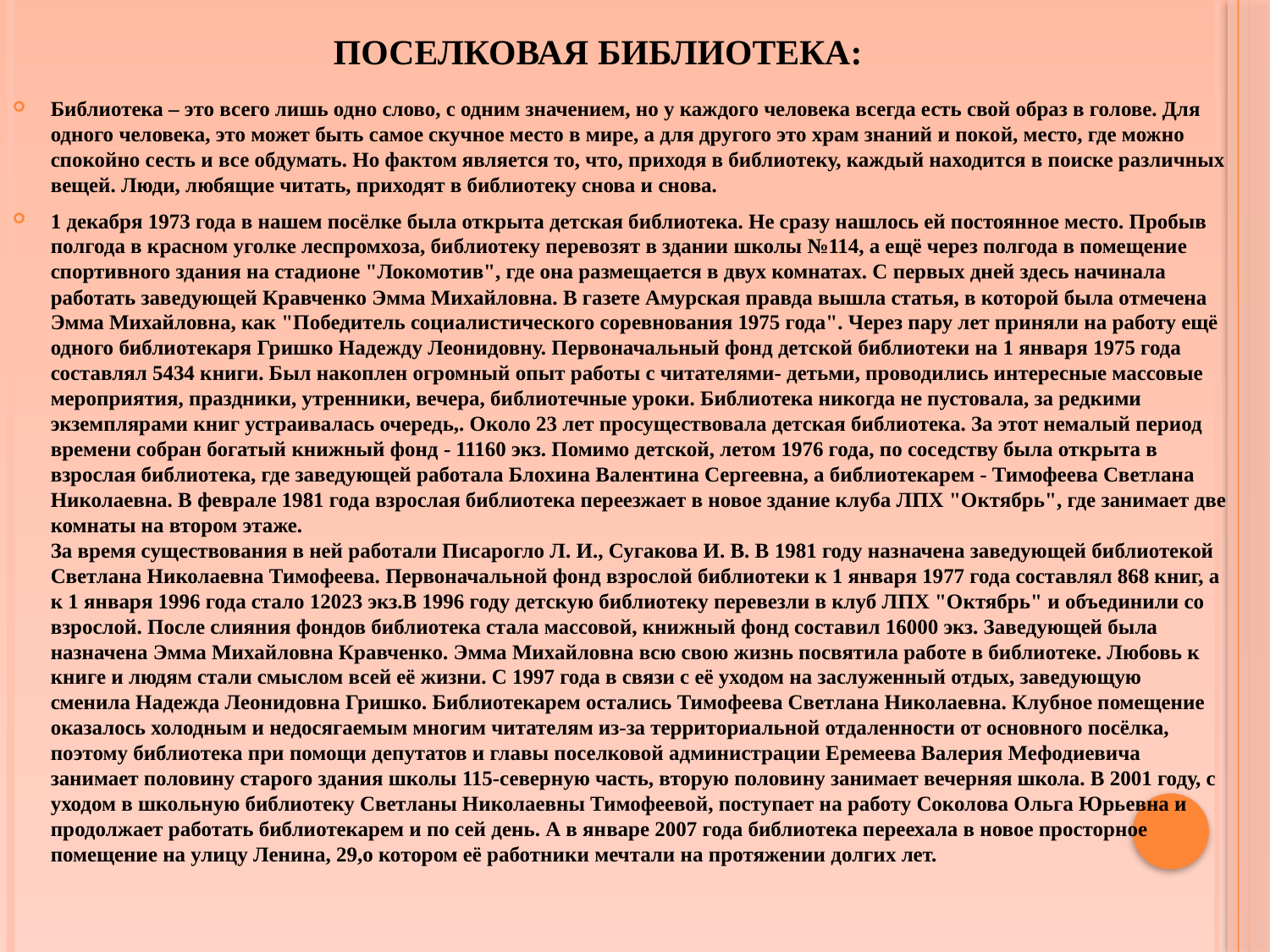

# Поселковая библиотека:
Библиотека – это всего лишь одно слово, с одним значением, но у каждого человека всегда есть свой образ в голове. Для одного человека, это может быть самое скучное место в мире, а для другого это храм знаний и покой, место, где можно спокойно сесть и все обдумать. Но фактом является то, что, приходя в библиотеку, каждый находится в поиске различных вещей. Люди, любящие читать, приходят в библиотеку снова и снова.
1 декабря 1973 года в нашем посёлке была открыта детская библиотека. Не сразу нашлось ей постоянное место. Пробыв полгода в красном уголке леспромхоза, библиотеку перевозят в здании школы №114, а ещё через полгода в помещение спортивного здания на стадионе "Локомотив", где она размещается в двух комнатах. С первых дней здесь начинала работать заведующей Кравченко Эмма Михайловна. В газете Амурская правда вышла статья, в которой была отмечена Эмма Михайловна, как "Победитель социалистического соревнования 1975 года". Через пару лет приняли на работу ещё одного библиотекаря Гришко Надежду Леонидовну. Первоначальный фонд детской библиотеки на 1 января 1975 года составлял 5434 книги. Был накоплен огромный опыт работы с читателями- детьми, проводились интересные массовые мероприятия, праздники, утренники, вечера, библиотечные уроки. Библиотека никогда не пустовала, за редкими экземплярами книг устраивалась очередь,. Около 23 лет просуществовала детская библиотека. За этот немалый период времени собран богатый книжный фонд - 11160 экз. Помимо детской, летом 1976 года, по соседству была открыта в взрослая библиотека, где заведующей работала Блохина Валентина Сергеевна, а библиотекарем - Тимофеева Светлана Николаевна. В феврале 1981 года взрослая библиотека переезжает в новое здание клуба ЛПХ "Октябрь", где занимает две комнаты на втором этаже.
За время существования в ней работали Писарогло Л. И., Сугакова И. В. В 1981 году назначена заведующей библиотекой Светлана Николаевна Тимофеева. Первоначальной фонд взрослой библиотеки к 1 января 1977 года составлял 868 книг, а к 1 января 1996 года стало 12023 экз.В 1996 году детскую библиотеку перевезли в клуб ЛПХ "Октябрь" и объединили со взрослой. После слияния фондов библиотека стала массовой, книжный фонд составил 16000 экз. Заведующей была назначена Эмма Михайловна Кравченко. Эмма Михайловна всю свою жизнь посвятила работе в библиотеке. Любовь к книге и людям стали смыслом всей её жизни. С 1997 года в связи с её уходом на заслуженный отдых, заведующую сменила Надежда Леонидовна Гришко. Библиотекарем остались Тимофеева Светлана Николаевна. Клубное помещение оказалось холодным и недосягаемым многим читателям из-за территориальной отдаленности от основного посёлка, поэтому библиотека при помощи депутатов и главы поселковой администрации Еремеева Валерия Мефодиевича занимает половину старого здания школы 115-северную часть, вторую половину занимает вечерняя школа. В 2001 году, с уходом в школьную библиотеку Светланы Николаевны Тимофеевой, поступает на работу Соколова Ольга Юрьевна и продолжает работать библиотекарем и по сей день. А в январе 2007 года библиотека переехала в новое просторное помещение на улицу Ленина, 29,о котором её работники мечтали на протяжении долгих лет.